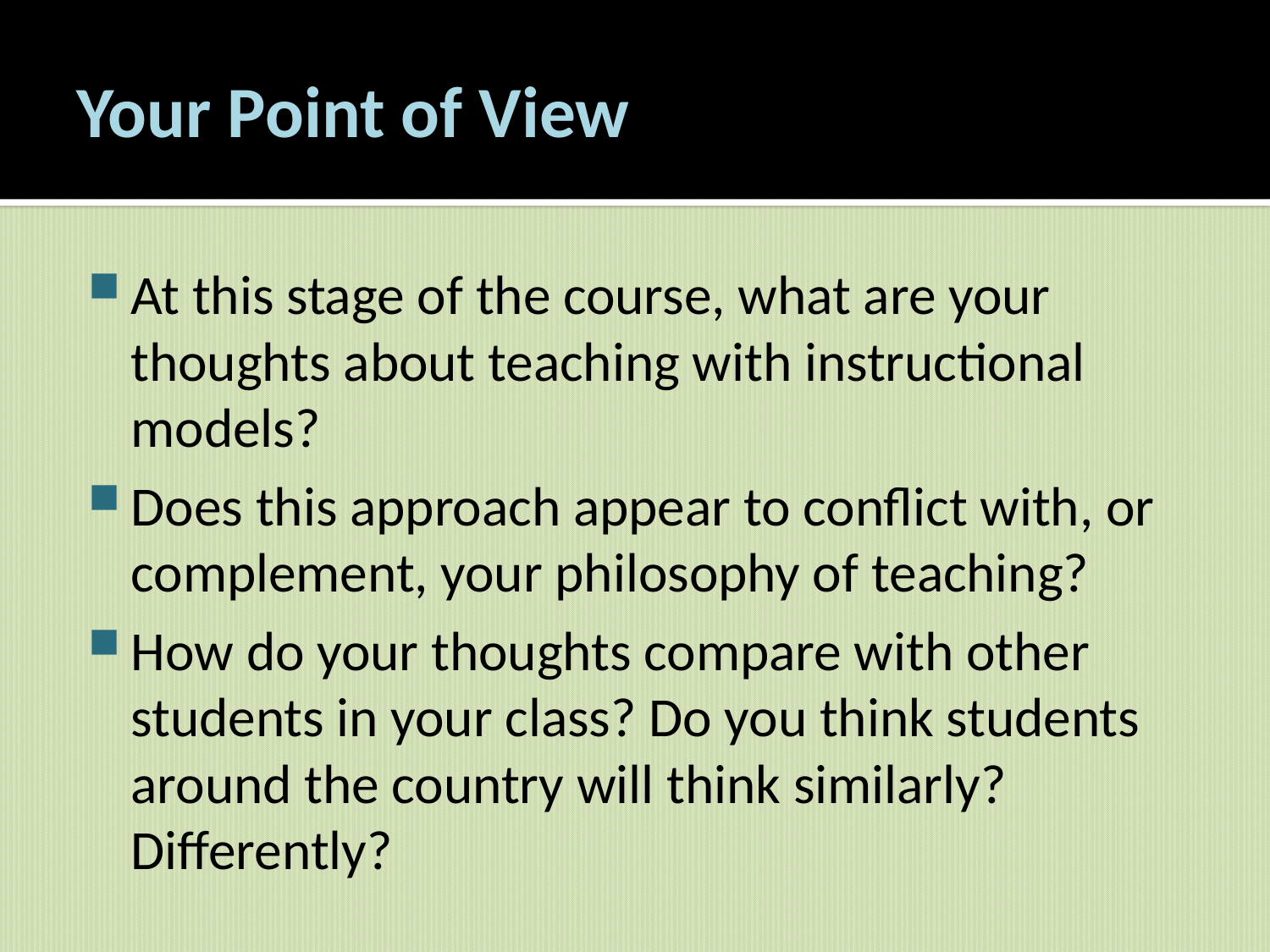

# Your Point of View
At this stage of the course, what are your thoughts about teaching with instructional models?
Does this approach appear to conflict with, or complement, your philosophy of teaching?
How do your thoughts compare with other students in your class? Do you think students around the country will think similarly?  Differently?